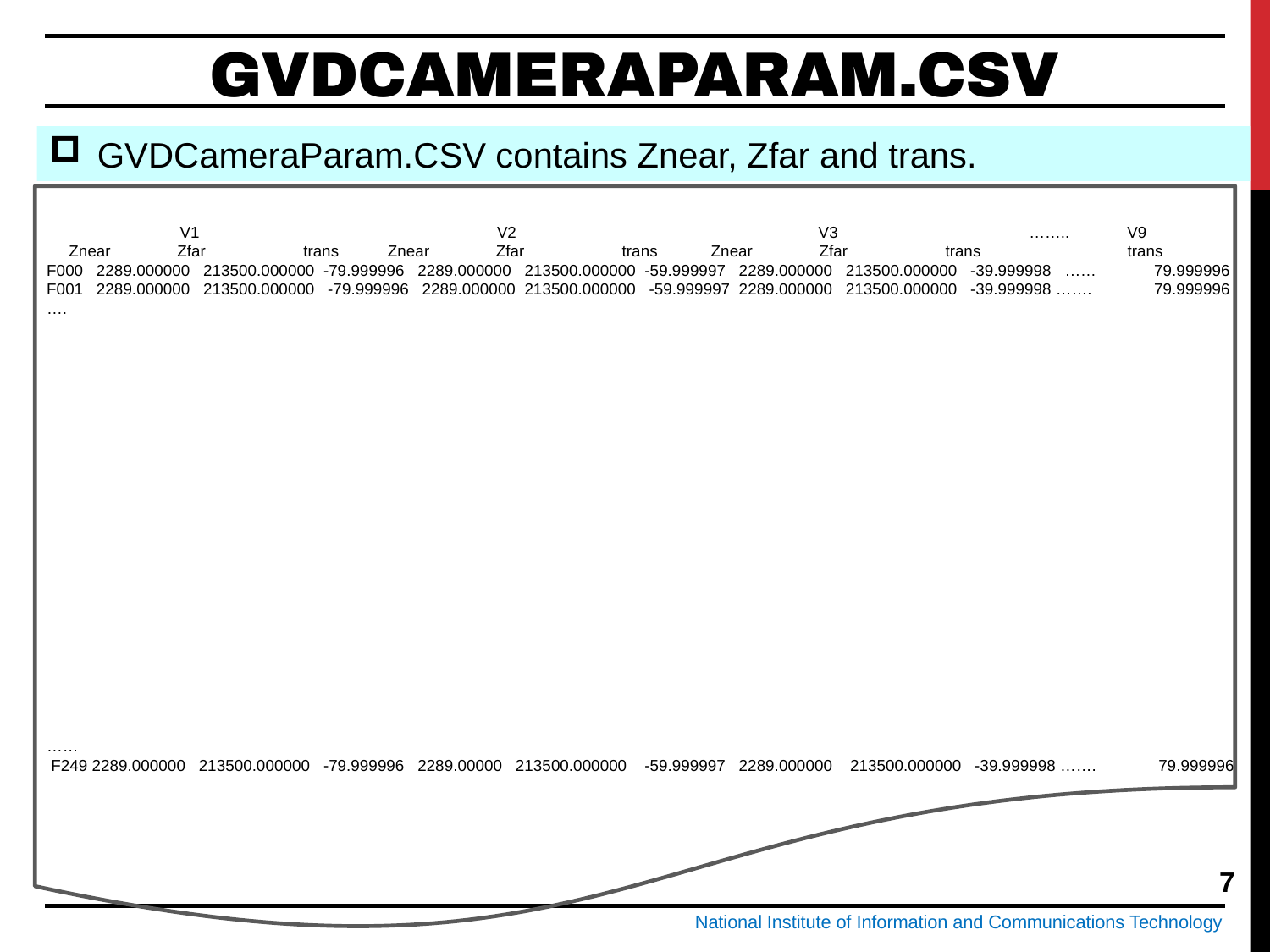

# GVDCameraParam.CSV
GVDCameraParam.CSV contains Znear, Zfar and trans.

                              V1                                                                   V2                                                                    V3                                           ……..             V9
     Znear               Zfar                      trans           Znear               Zfar                      trans            Znear               Zfar                      trans                                 trans
F000   2289.000000   213500.000000  -79.999996   2289.000000   213500.000000  -59.999997   2289.000000   213500.000000   -39.999998   ……             79.999996
F001   2289.000000   213500.000000   -79.999996   2289.000000  213500.000000   -59.999997  2289.000000   213500.000000   -39.999998 …….              79.999996
….

……
 F249 2289.000000   213500.000000   -79.999996   2289.00000   213500.000000    -59.999997   2289.000000    213500.000000   -39.999998 …….              79.999996

7